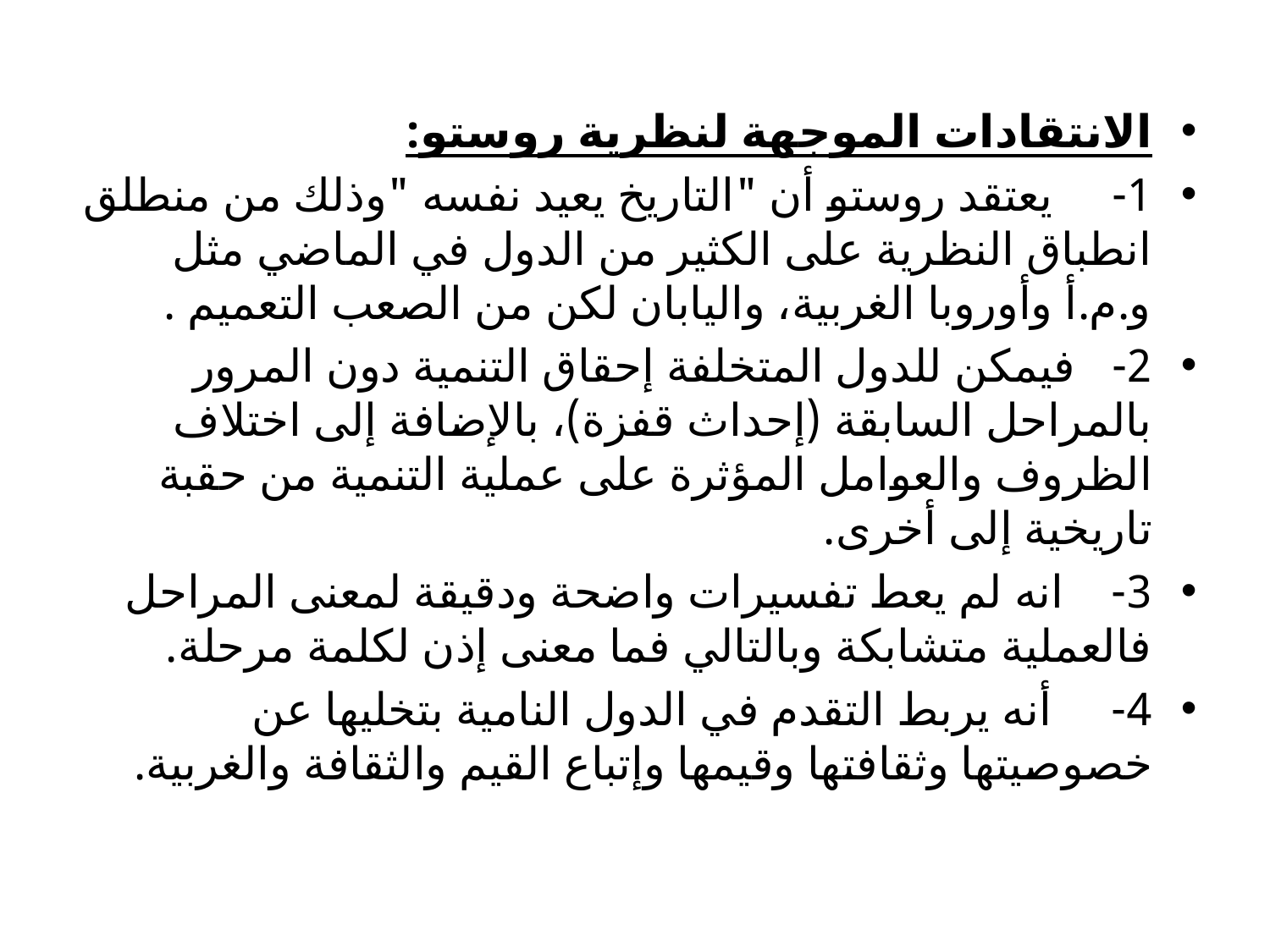

الانتقادات الموجهة لنظرية روستو:
1-     يعتقد روستو أن "التاريخ يعيد نفسه "وذلك من منطلق انطباق النظرية على الكثير من الدول في الماضي مثل و.م.أ وأوروبا الغربية، واليابان لكن من الصعب التعميم .
2-   فيمكن للدول المتخلفة إحقاق التنمية دون المرور بالمراحل السابقة (إحداث قفزة)، بالإضافة إلى اختلاف الظروف والعوامل المؤثرة على عملية التنمية من حقبة تاريخية إلى أخرى.
3-    انه لم يعط تفسيرات واضحة ودقيقة لمعنى المراحل فالعملية متشابكة وبالتالي فما معنى إذن لكلمة مرحلة.
4-     أنه يربط التقدم في الدول النامية بتخليها عن خصوصيتها وثقافتها وقيمها وإتباع القيم والثقافة والغربية.